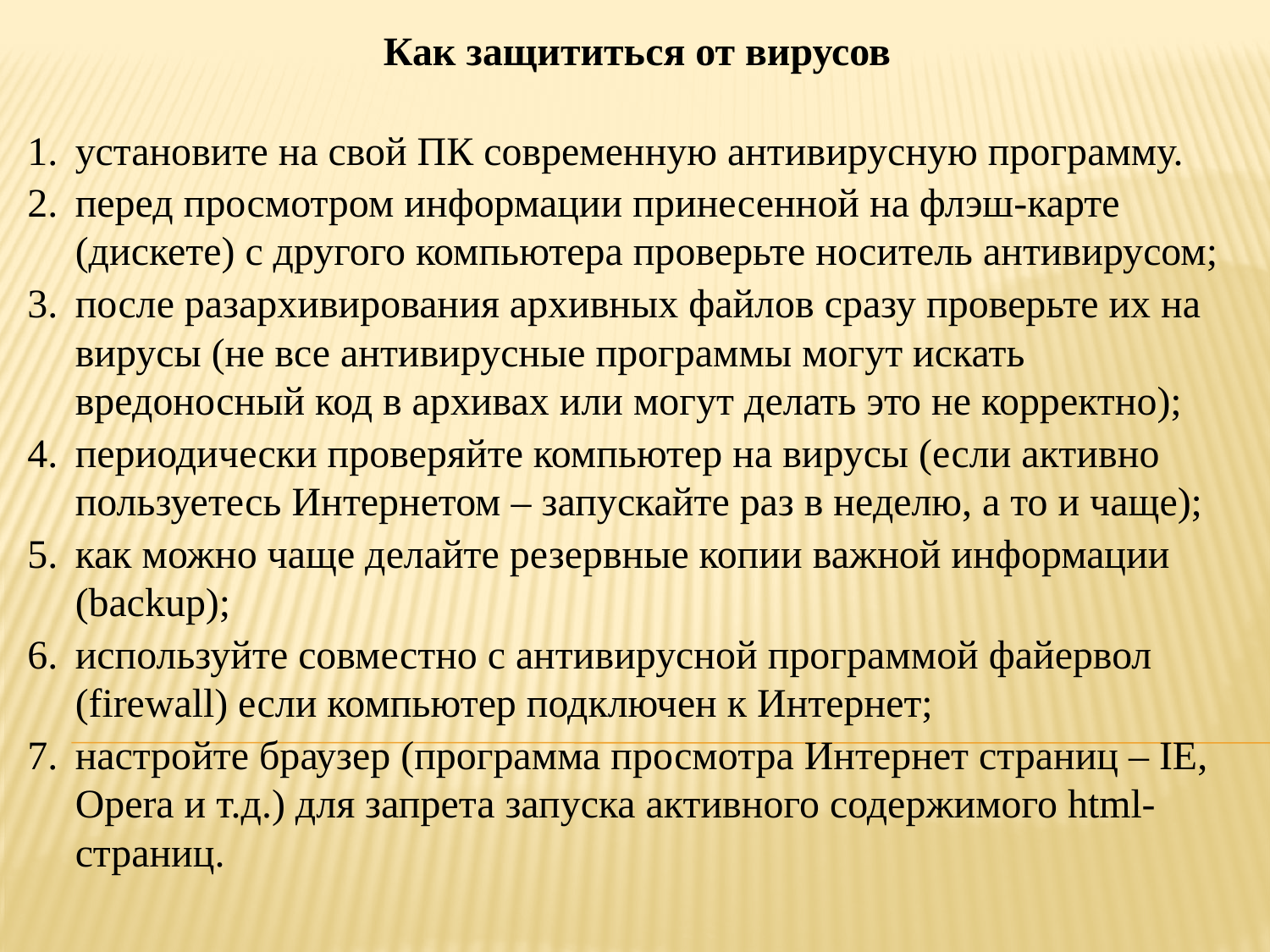

Как защититься от вирусов

установите на свой ПК современную антивирусную программу.
перед просмотром информации принесенной на флэш-карте (дискете) с другого компьютера проверьте носитель антивирусом;
после разархивирования архивных файлов сразу проверьте их на вирусы (не все антивирусные программы могут искать вредоносный код в архивах или могут делать это не корректно);
периодически проверяйте компьютер на вирусы (если активно пользуетесь Интернетом – запускайте раз в неделю, а то и чаще);
как можно чаще делайте резервные копии важной информации (backup);
используйте совместно с антивирусной программой файервол (firewall) если компьютер подключен к Интернет;
настройте браузер (программа просмотра Интернет страниц – IE, Opera и т.д.) для запрета запуска активного содержимого html-страниц.